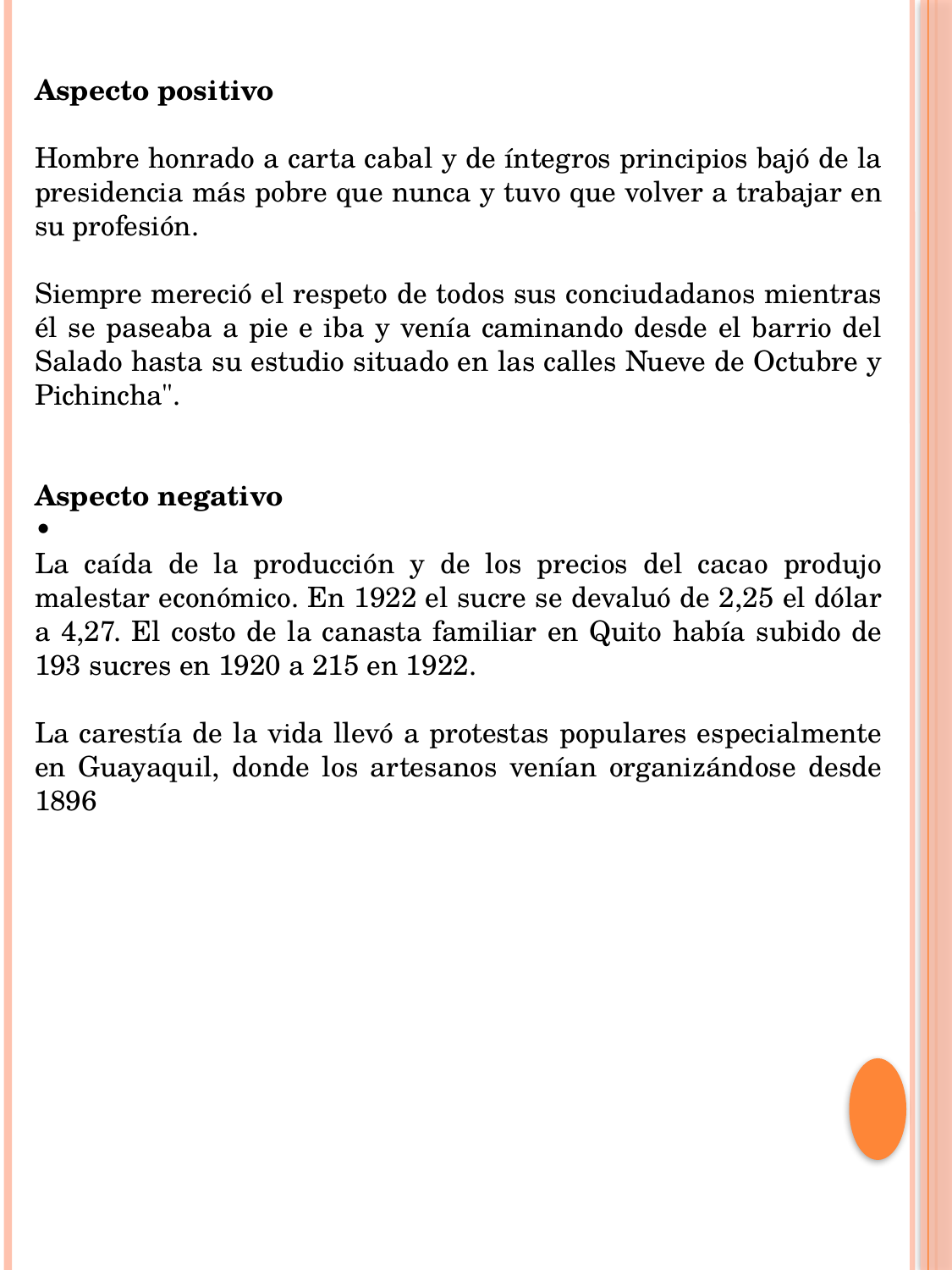

Aspecto positivo

Hombre honrado a carta cabal y de íntegros principios bajó de la presidencia más pobre que nunca y tuvo que volver a trabajar en su profesión.

Siempre mereció el respeto de todos sus conciudadanos mientras él se paseaba a pie e iba y venía caminando desde el barrio del Salado hasta su estudio situado en las calles Nueve de Octubre y Pichincha".

Aspecto negativo
•
La caída de la producción y de los precios del cacao produjo malestar económico. En 1922 el sucre se devaluó de 2,25 el dólar a 4,27. El costo de la canasta familiar en Quito había subido de 193 sucres en 1920 a 215 en 1922.

La carestía de la vida llevó a protestas populares especialmente en Guayaquil, donde los artesanos venían organizándose desde 1896